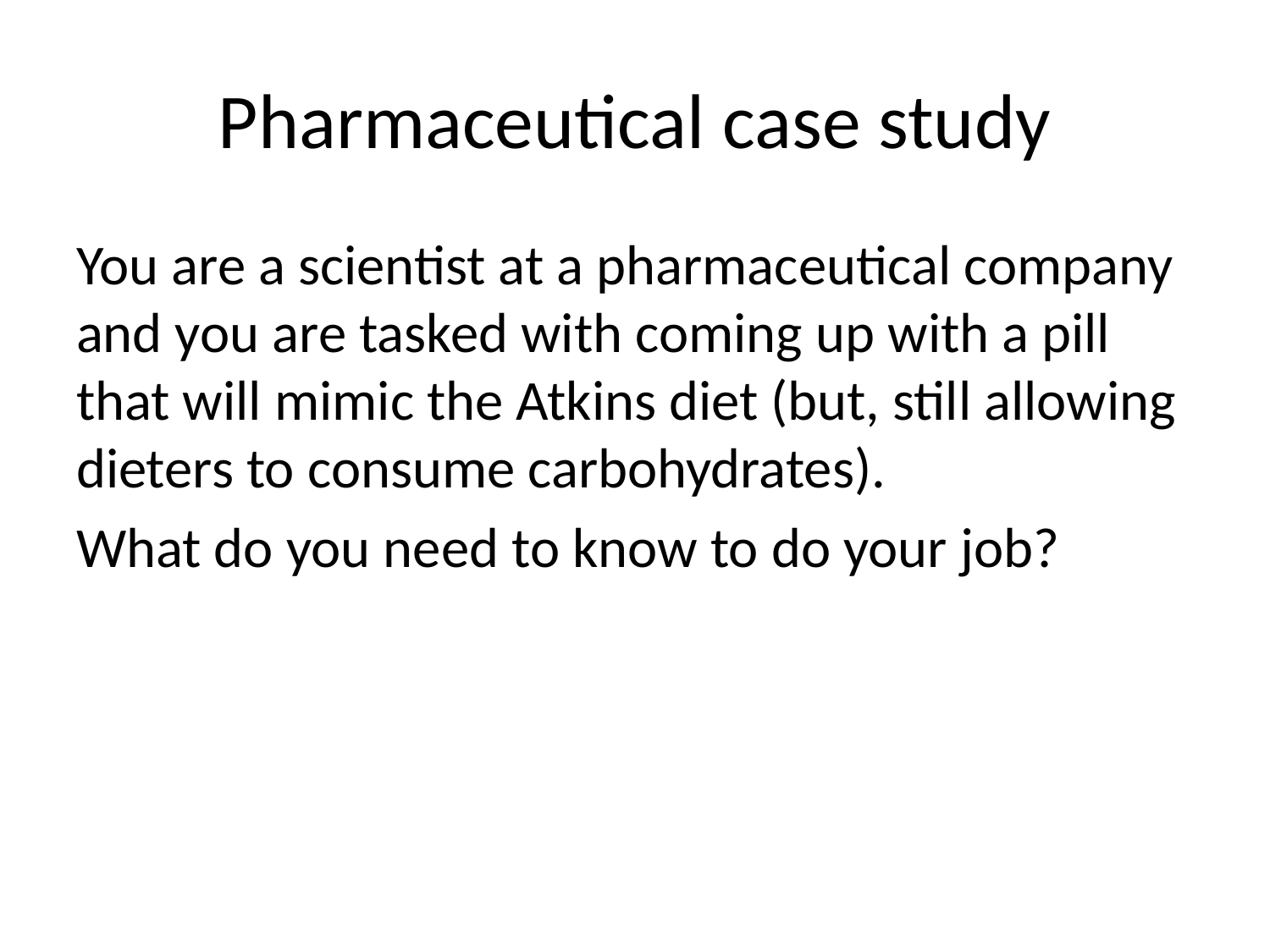

# Pharmaceutical case study
You are a scientist at a pharmaceutical company and you are tasked with coming up with a pill that will mimic the Atkins diet (but, still allowing dieters to consume carbohydrates).
What do you need to know to do your job?